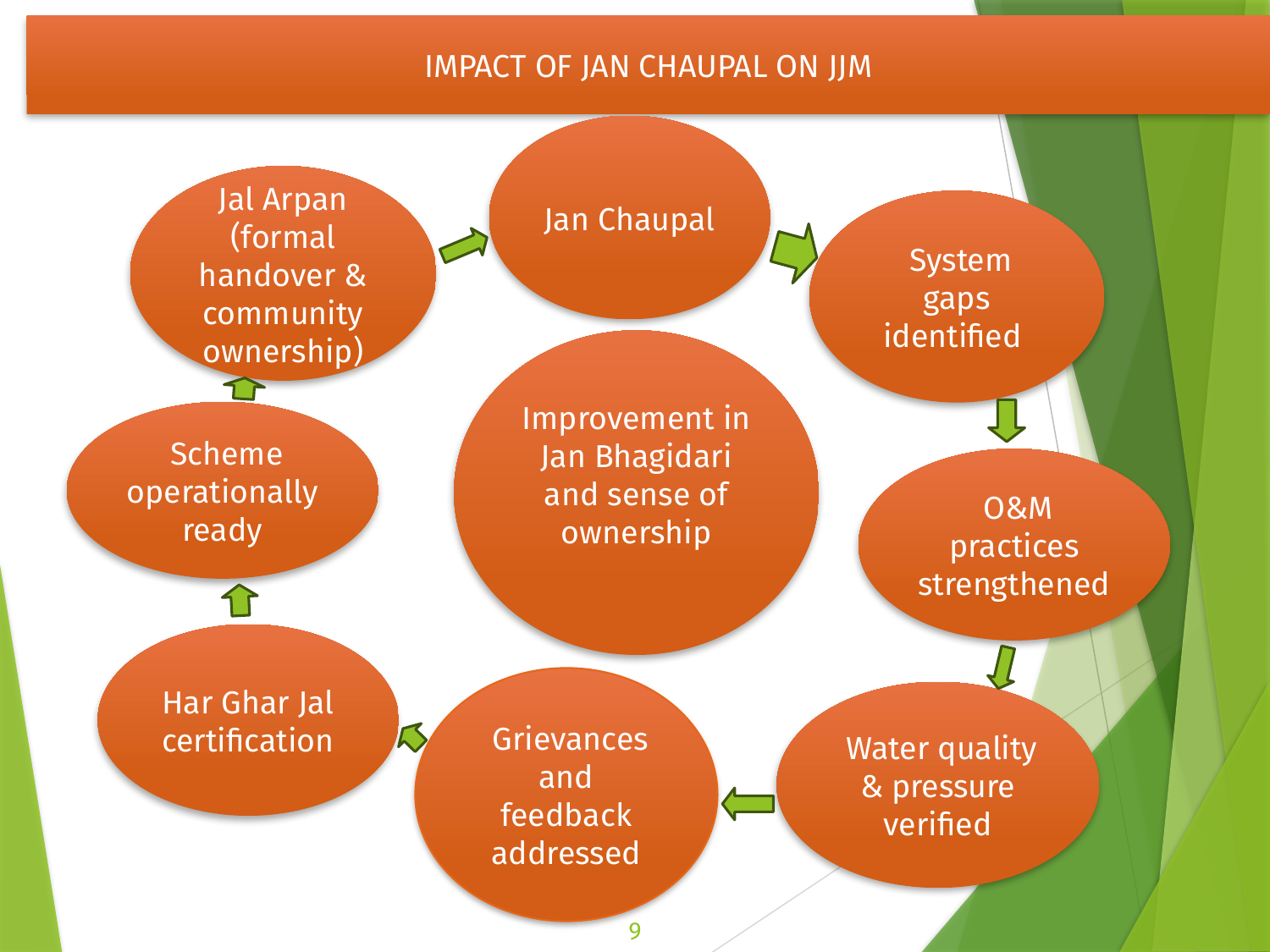

# IMPACT OF JAN CHAUPAL ON JJM
Jan Chaupal
Jal Arpan (formal handover & community ownership)
​ System gaps identified

Improvement in Jan Bhagidari and sense of ownership

 Scheme operationally ready

​ O&M practices strengthened

Har Ghar Jal certification

​ Grievances and feedback addressed
​ Water quality & pressure verified

9